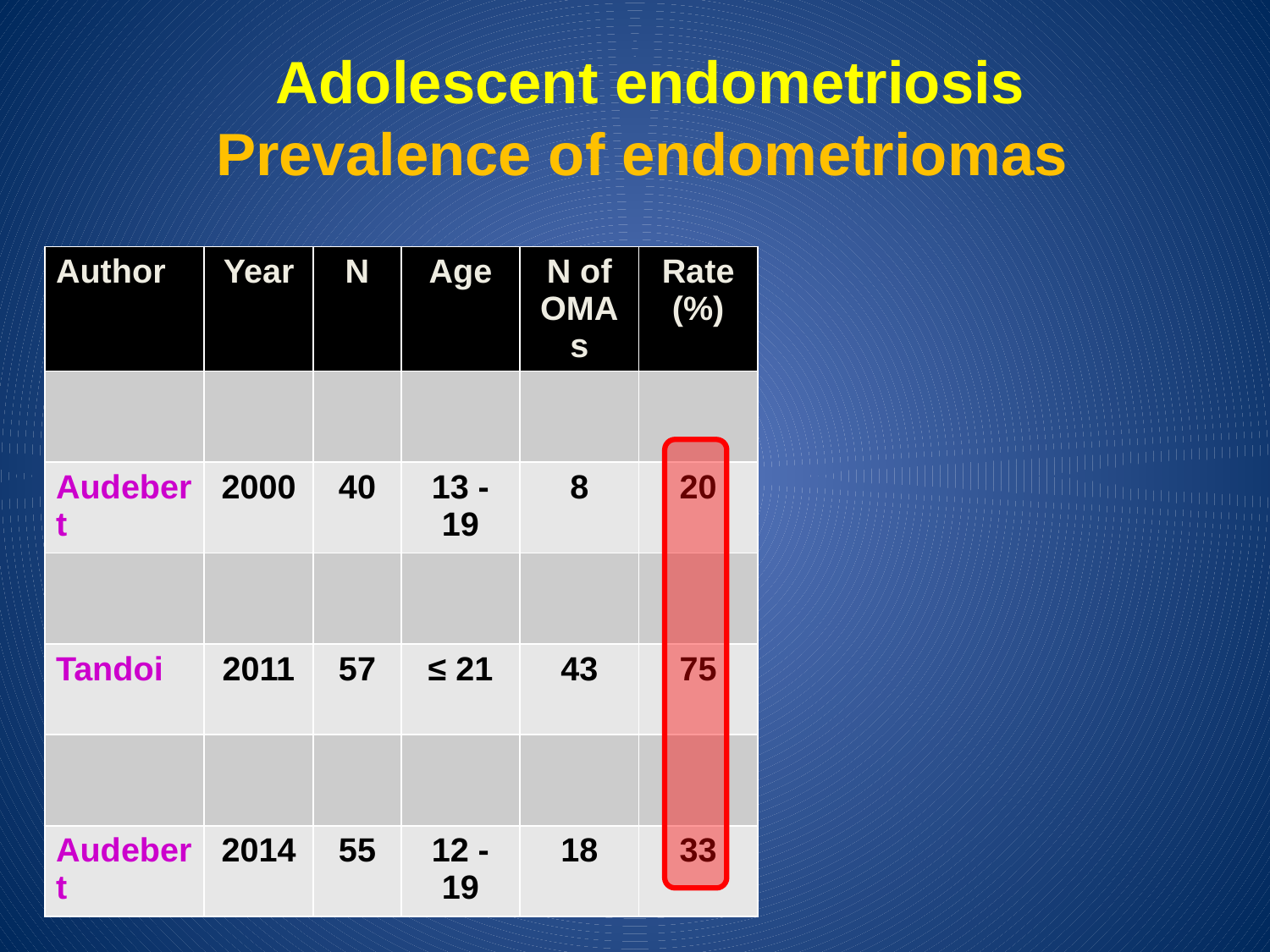

# Adolescent endometriosis Prevalence of endometriomas
| Author | Year | N | Age | N of OMAs | Rate (%) |
| --- | --- | --- | --- | --- | --- |
|  |  |  |  |  |  |
| Audebert | 2000 | 40 | 13 - 19 | 8 | 20 |
|  |  |  |  |  |  |
| Tandoi | 2011 | 57 | ≤ 21 | 43 | 75 |
|  |  |  |  |  |  |
| Audebert | 2014 | 55 | 12 - 19 | 18 | 33 |